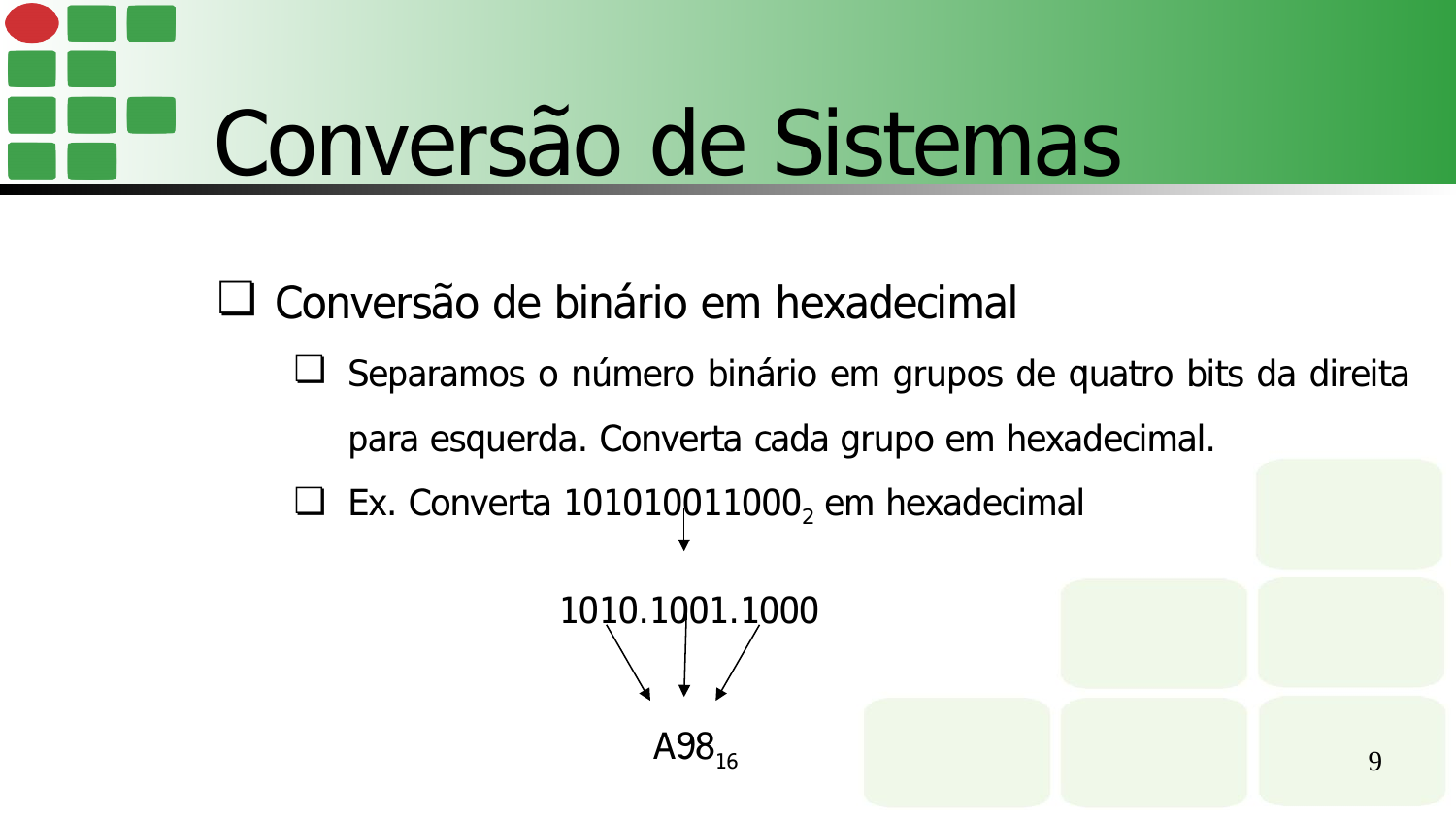

Conversão de Sistemas
Conversão de binário em hexadecimal
Separamos o número binário em grupos de quatro bits da direita para esquerda. Converta cada grupo em hexadecimal.

Ex. Converta 1010100110002 em hexadecimal
1010.1001.1000
A9816
9